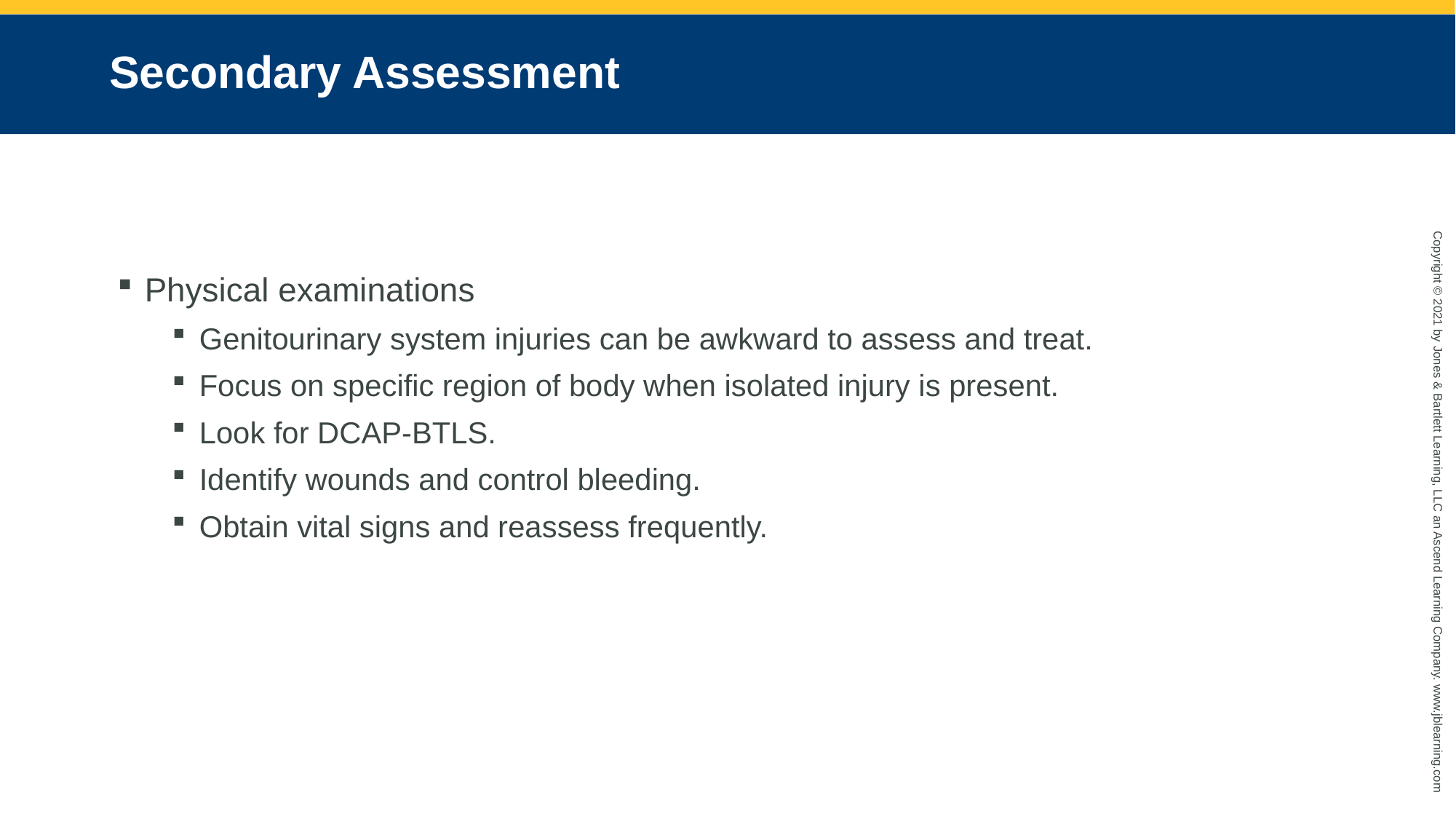

# Secondary Assessment
Physical examinations
Genitourinary system injuries can be awkward to assess and treat.
Focus on specific region of body when isolated injury is present.
Look for DCAP-BTLS.
Identify wounds and control bleeding.
Obtain vital signs and reassess frequently.